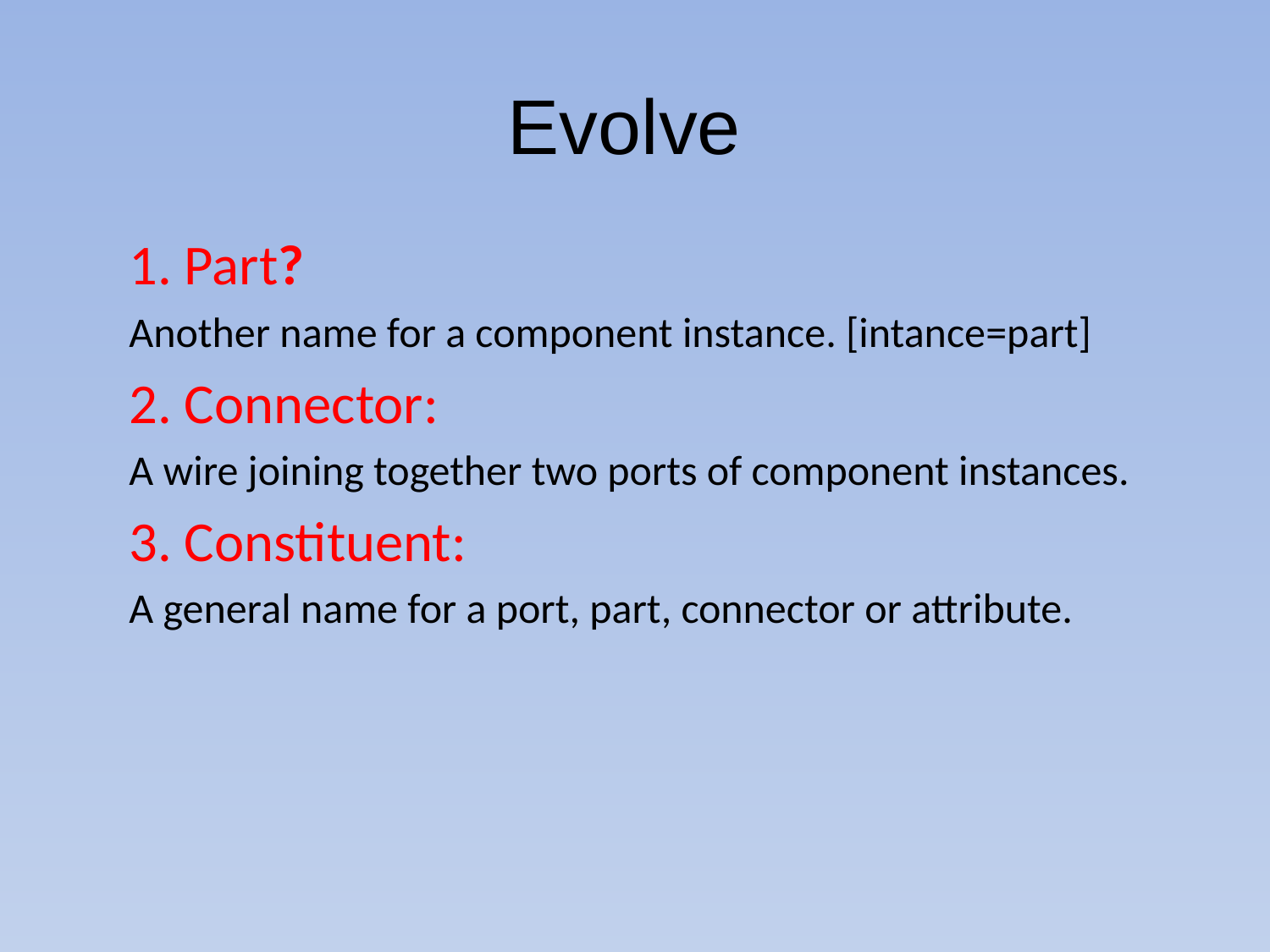

# Evolve
1. Part?
Another name for a component instance. [intance=part]
2. Connector:
A wire joining together two ports of component instances.
3. Constituent:
A general name for a port, part, connector or attribute.